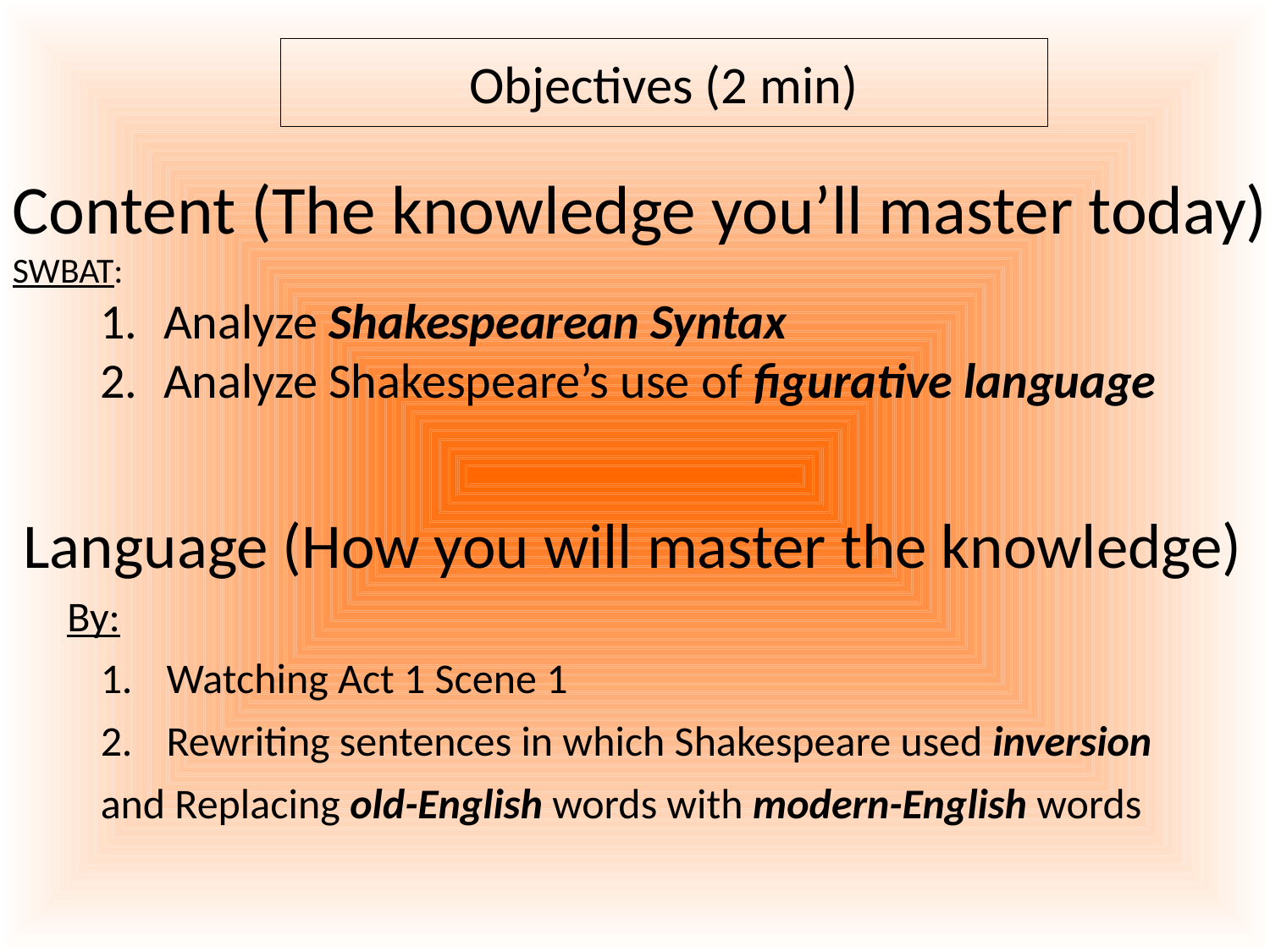

Content (The knowledge you’ll master today)
SWBAT:
Create rough draft classroom norms for 10 different situations
Create class-wide final-draft classroom norms for 10 different situations
Define the word “norm” and explain why it is important to have norms

# Objectives (2 min)
Content (The knowledge you’ll master today)
SWBAT:
Analyze Shakespearean Syntax
Analyze Shakespeare’s use of figurative language

Language (How you will master the knowledge)
	By:
Watching Act 1 Scene 1
Rewriting sentences in which Shakespeare used inversion
and Replacing old-English words with modern-English words